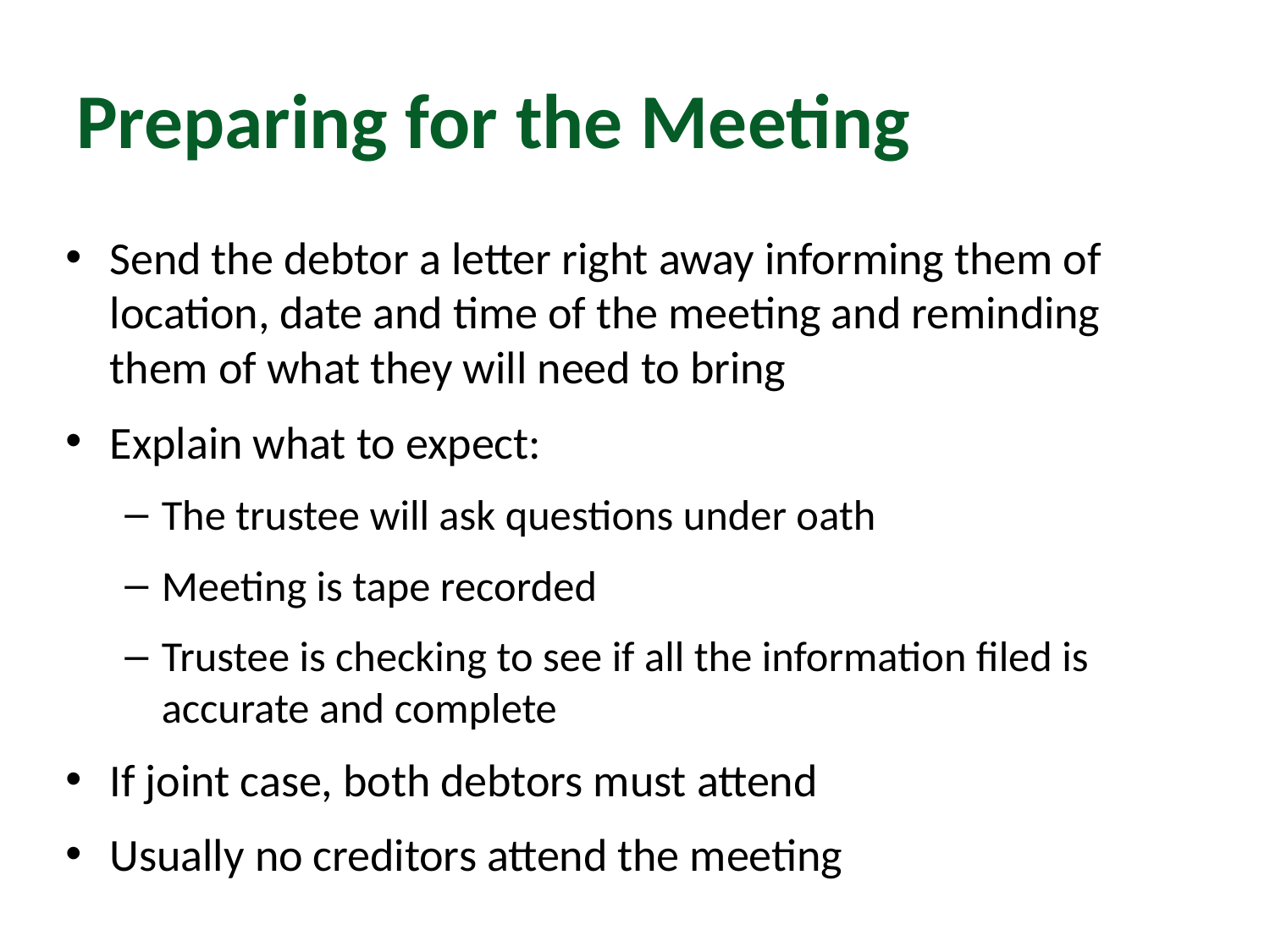

# Preparing for the Meeting
Send the debtor a letter right away informing them of location, date and time of the meeting and reminding them of what they will need to bring
Explain what to expect:
The trustee will ask questions under oath
Meeting is tape recorded
Trustee is checking to see if all the information filed is accurate and complete
If joint case, both debtors must attend
Usually no creditors attend the meeting